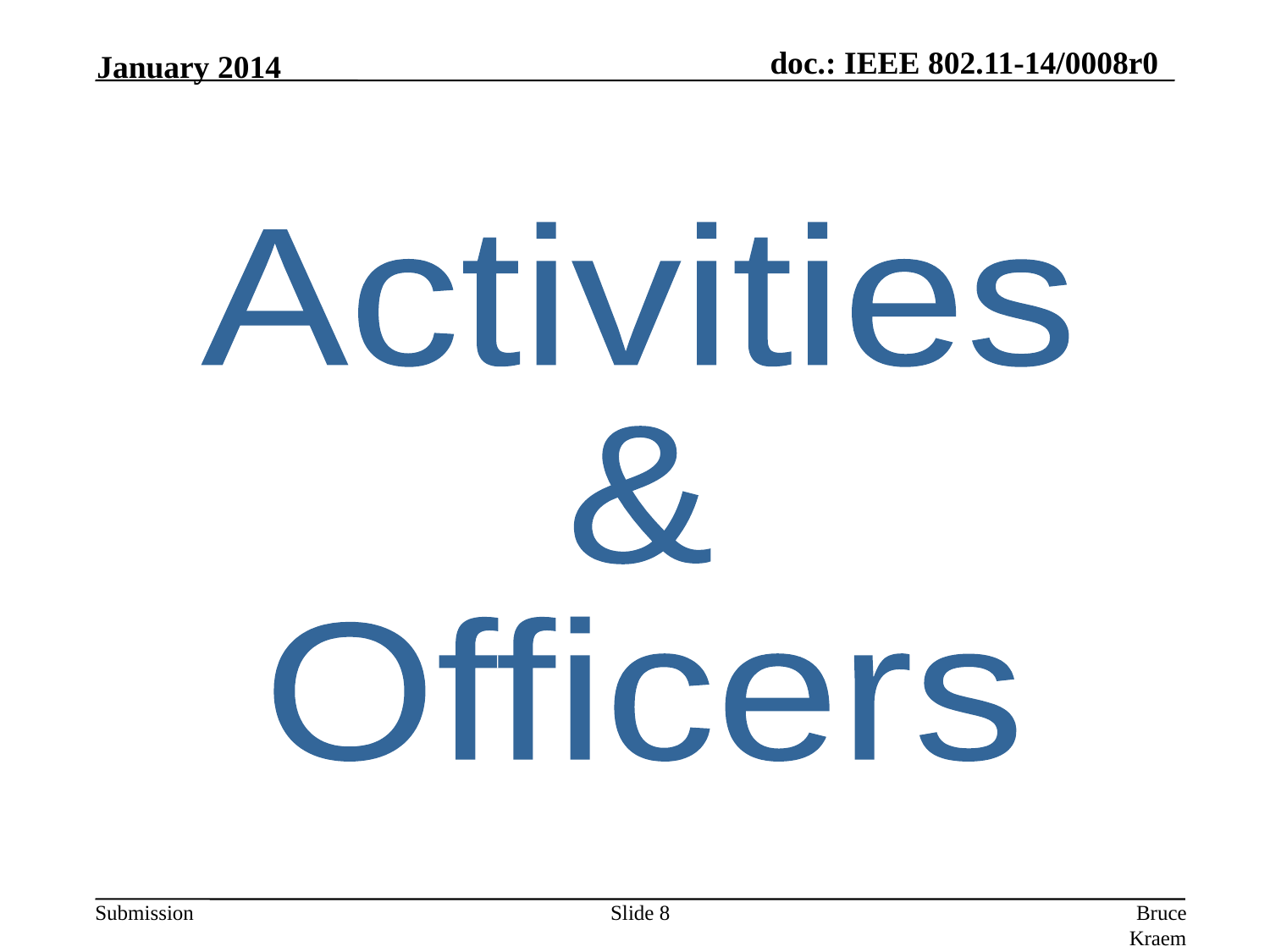

January 2014
Activities
&
Officers
Slide 8
Bruce Kraemer, Marvell